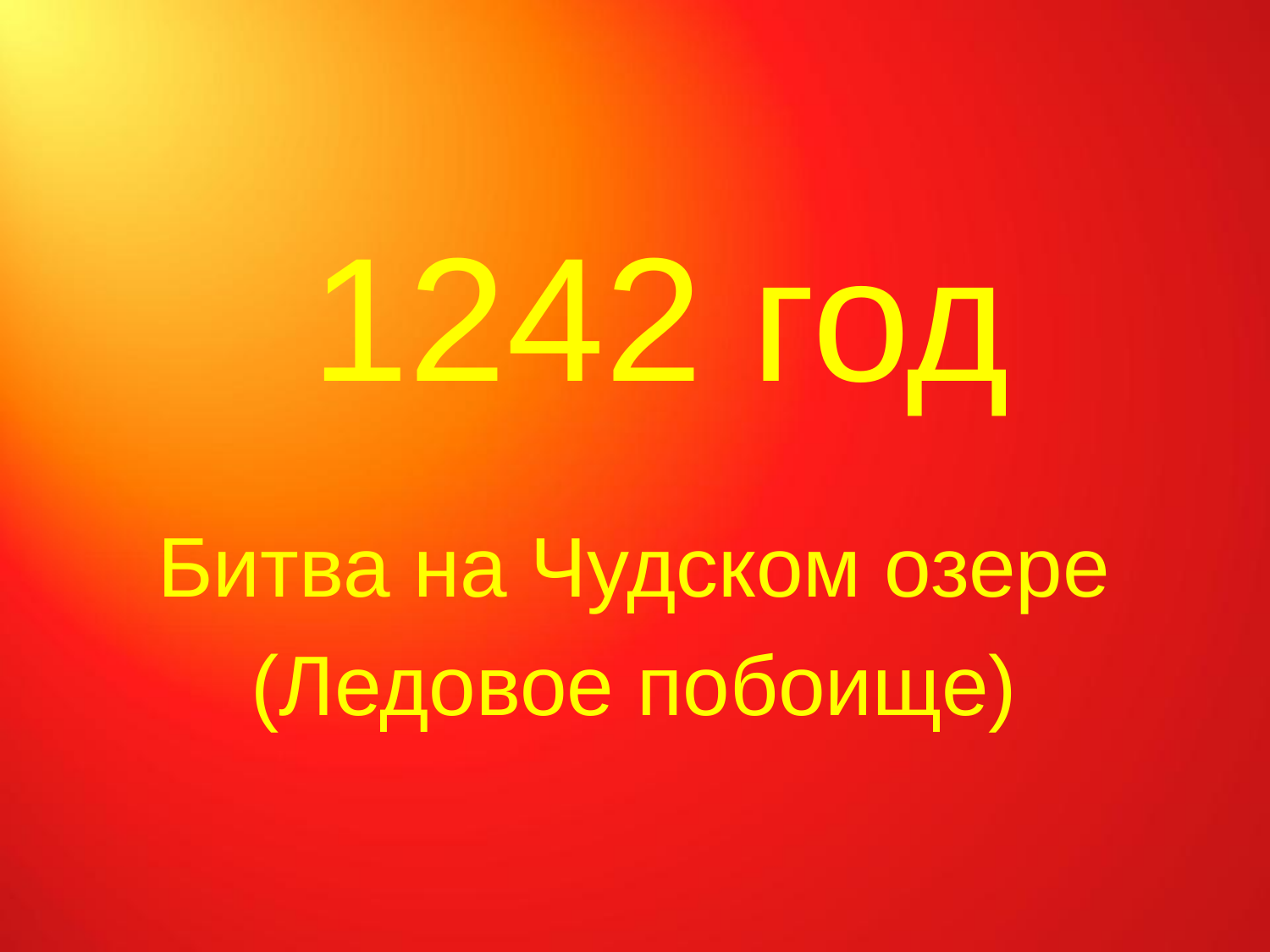

# 1242 год
Битва на Чудском озере
(Ледовое побоище)